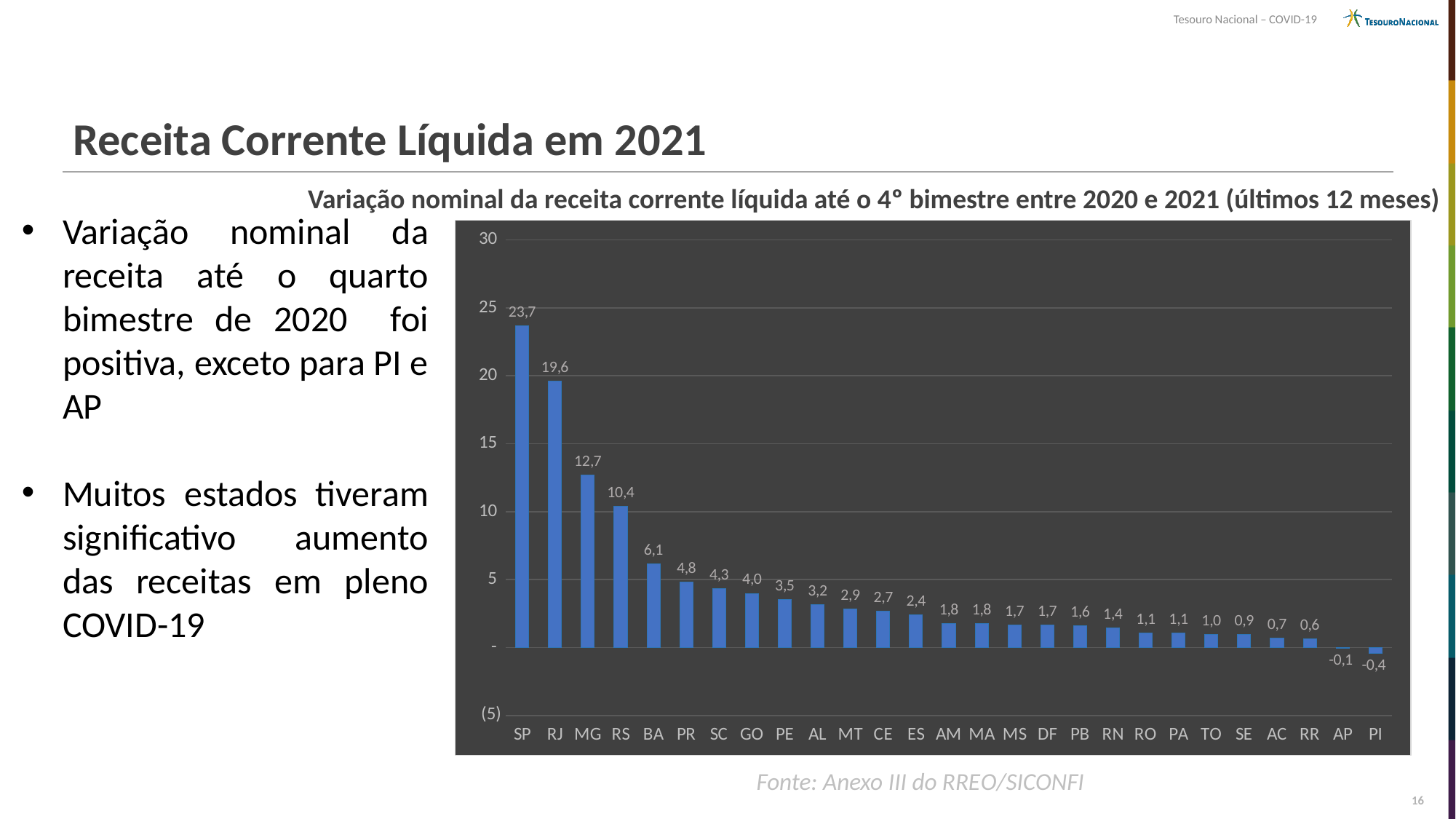

Tesouro Nacional – COVID-19
# Receita Corrente Líquida em 2021
Variação nominal da receita corrente líquida até o 4º bimestre entre 2020 e 2021 (últimos 12 meses)
Variação nominal da receita até o quarto bimestre de 2020  foi positiva, exceto para PI e AP

Muitos estados tiveram significativo aumento das receitas em pleno COVID-19

### Chart

| Category |  |
|---|---|
| SP | 23.684077752119997 |
| RJ | 19.58511596828 |
| MG | 12.709239169970001 |
| RS | 10.382971624549995 |
| BA | 6.138976470510002 |
| PR | 4.821125778790001 |
| SC | 4.315297586720002 |
| GO | 3.9883713775 |
| PE | 3.518343738949997 |
| AL | 3.155534341529999 |
| MT | 2.851603596209999 |
| CE | 2.65349143066 |
| ES | 2.3932128711399976 |
| AM | 1.782969586659998 |
| MA | 1.7731723528499985 |
| MS | 1.6648882187299996 |
| DF | 1.6636305410499992 |
| PB | 1.5860475844500008 |
| RN | 1.4345478157600002 |
| RO | 1.0859960513900004 |
| PA | 1.0648236148300019 |
| TO | 0.980722162369999 |
| SE | 0.9402066475399999 |
| AC | 0.6761870165200005 |
| RR | 0.6369580577799997 |
| AP | -0.07954405832999992 |
| PI | -0.43880069134000016 |
Fonte: Anexo III do RREO/SICONFI
16